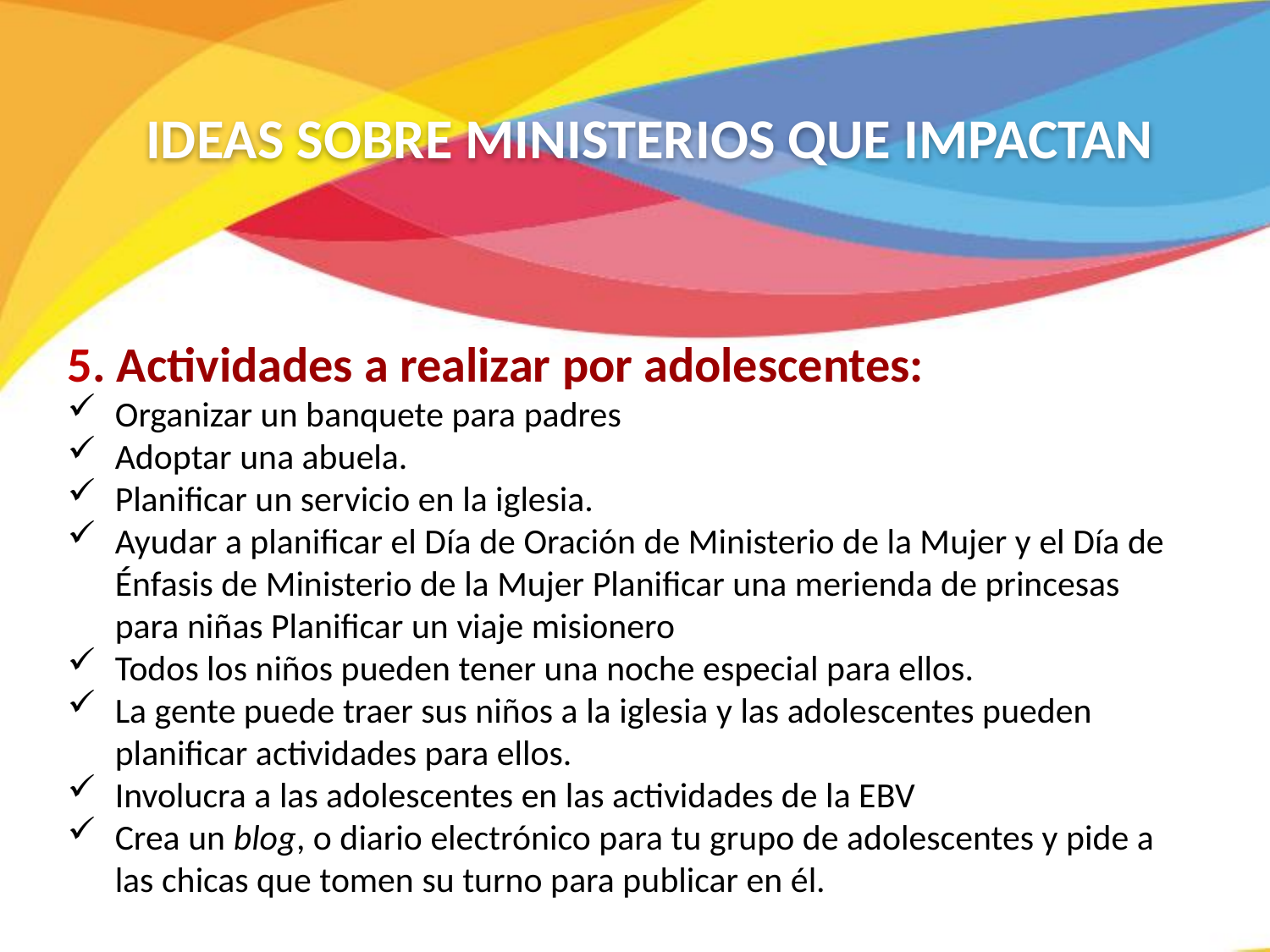

IDEAS SOBRE MINISTERIOS QUE IMPACTAN
5. Actividades a realizar por adolescentes:
Organizar un banquete para padres
Adoptar una abuela.
Planificar un servicio en la iglesia.
Ayudar a planificar el Día de Oración de Ministerio de la Mujer y el Día de Énfasis de Ministerio de la Mujer Planificar una merienda de princesas para niñas Planificar un viaje misionero
Todos los niños pueden tener una noche especial para ellos.
La gente puede traer sus niños a la iglesia y las adolescentes pueden planificar actividades para ellos.
Involucra a las adolescentes en las actividades de la EBV
Crea un blog, o diario electrónico para tu grupo de adolescentes y pide a las chicas que tomen su turno para publicar en él.